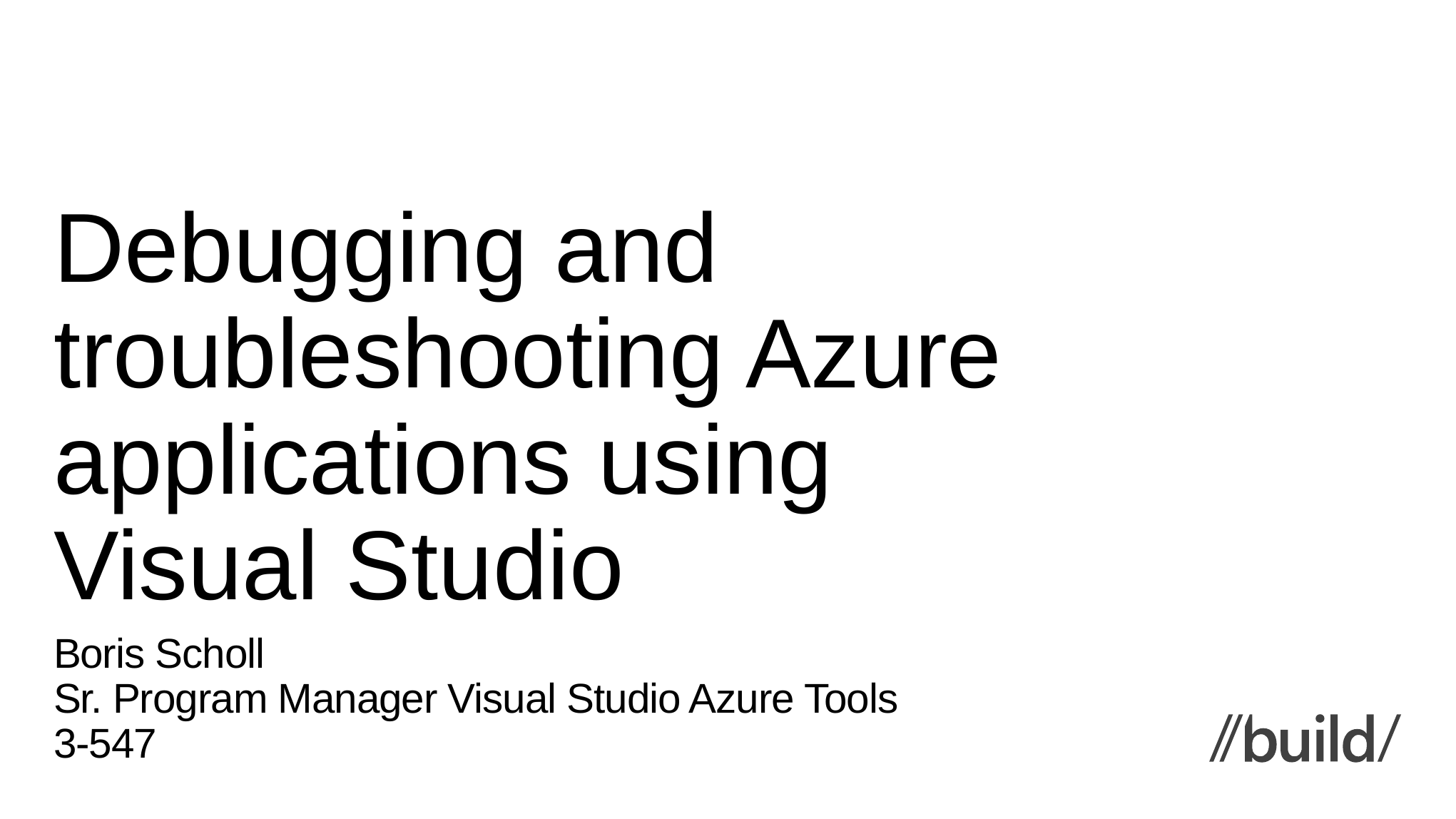

# Debugging and troubleshooting Azure applications using Visual Studio
Boris Scholl
Sr. Program Manager Visual Studio Azure Tools
3-547